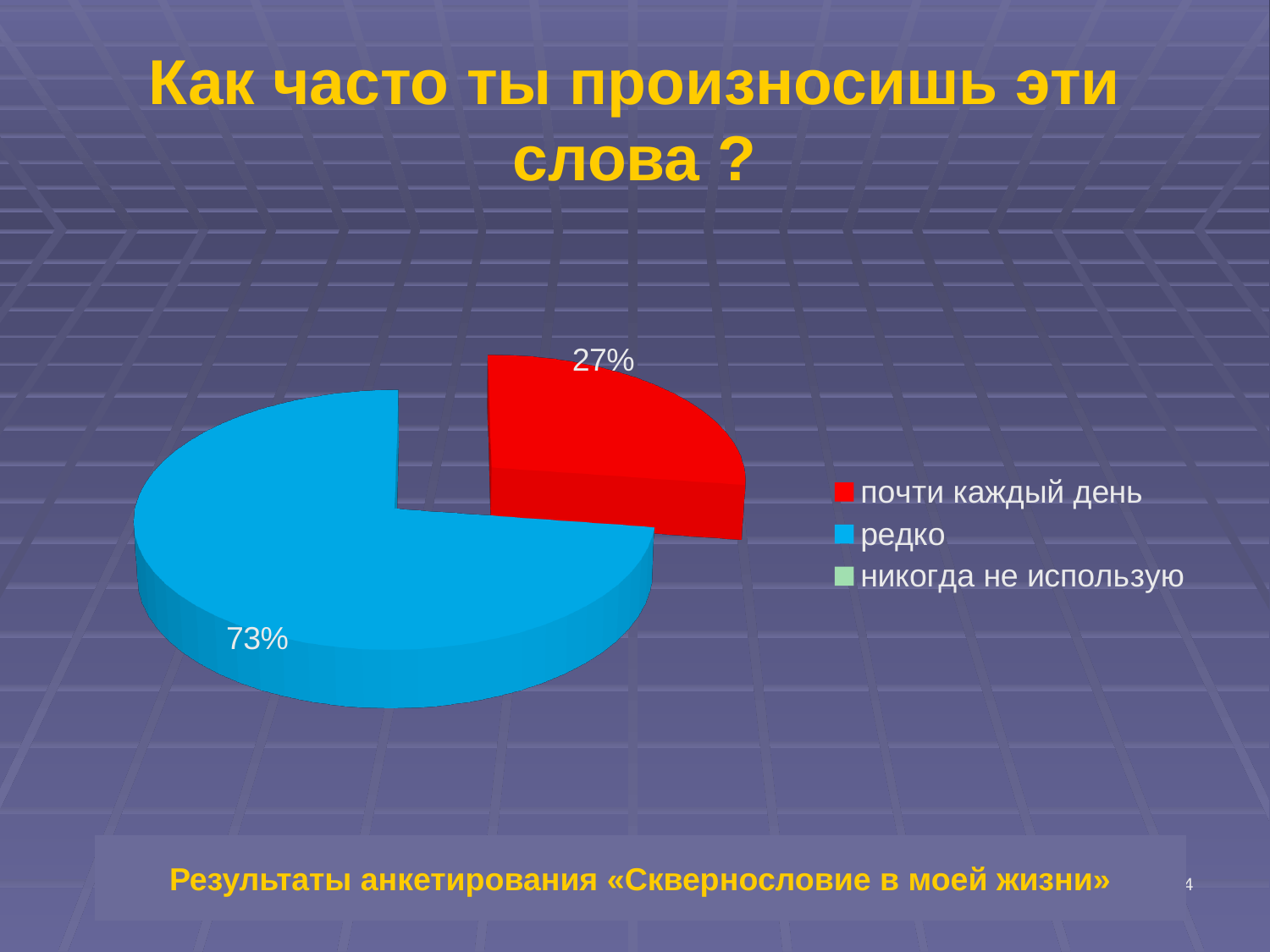

# Как часто ты произносишь эти слова ?

[unsupported chart]

Результаты анкетирования «Сквернословие в моей жизни»
24